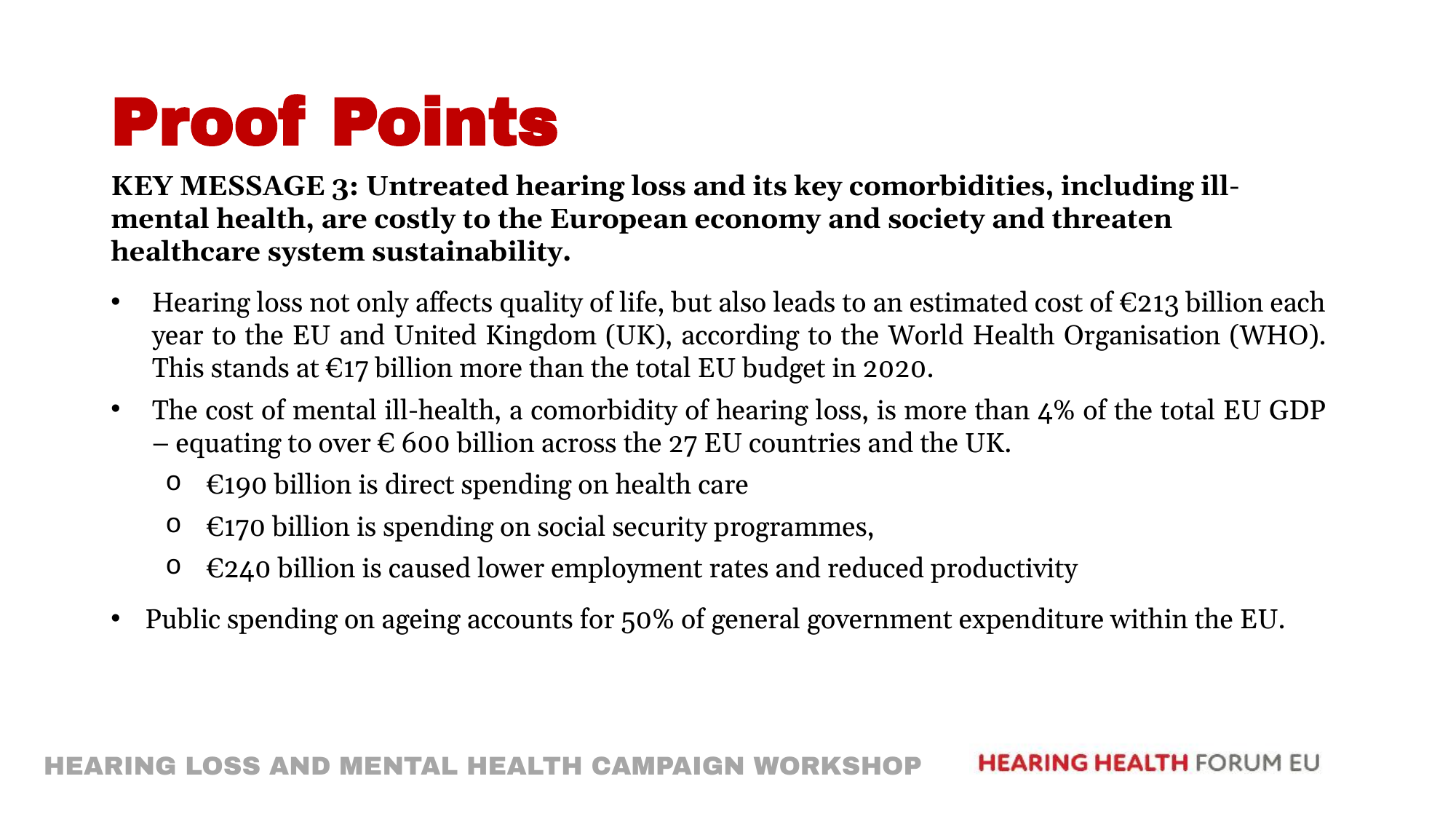

# Proof Points
KEY MESSAGE 3:​ Untreated hearing loss and its key comorbidities, including ill-mental health, are costly to the European economy and society and threaten healthcare system sustainability.
Hearing loss not only affects quality of life, but also leads to an estimated cost of €213 billion each year to the EU and United Kingdom (UK), according to the World Health Organisation (WHO). This stands at €17 billion more than the total EU budget in 2020.
The cost of mental ill-health, a comorbidity of hearing loss, is more than 4% of the total EU GDP – equating to over € 600 billion across the 27 EU countries and the UK.
€190 billion is direct spending on health care
€170 billion is spending on social security programmes,
€240 billion is caused lower employment rates and reduced productivity
Public spending on ageing accounts for 50% of general government expenditure within the EU.